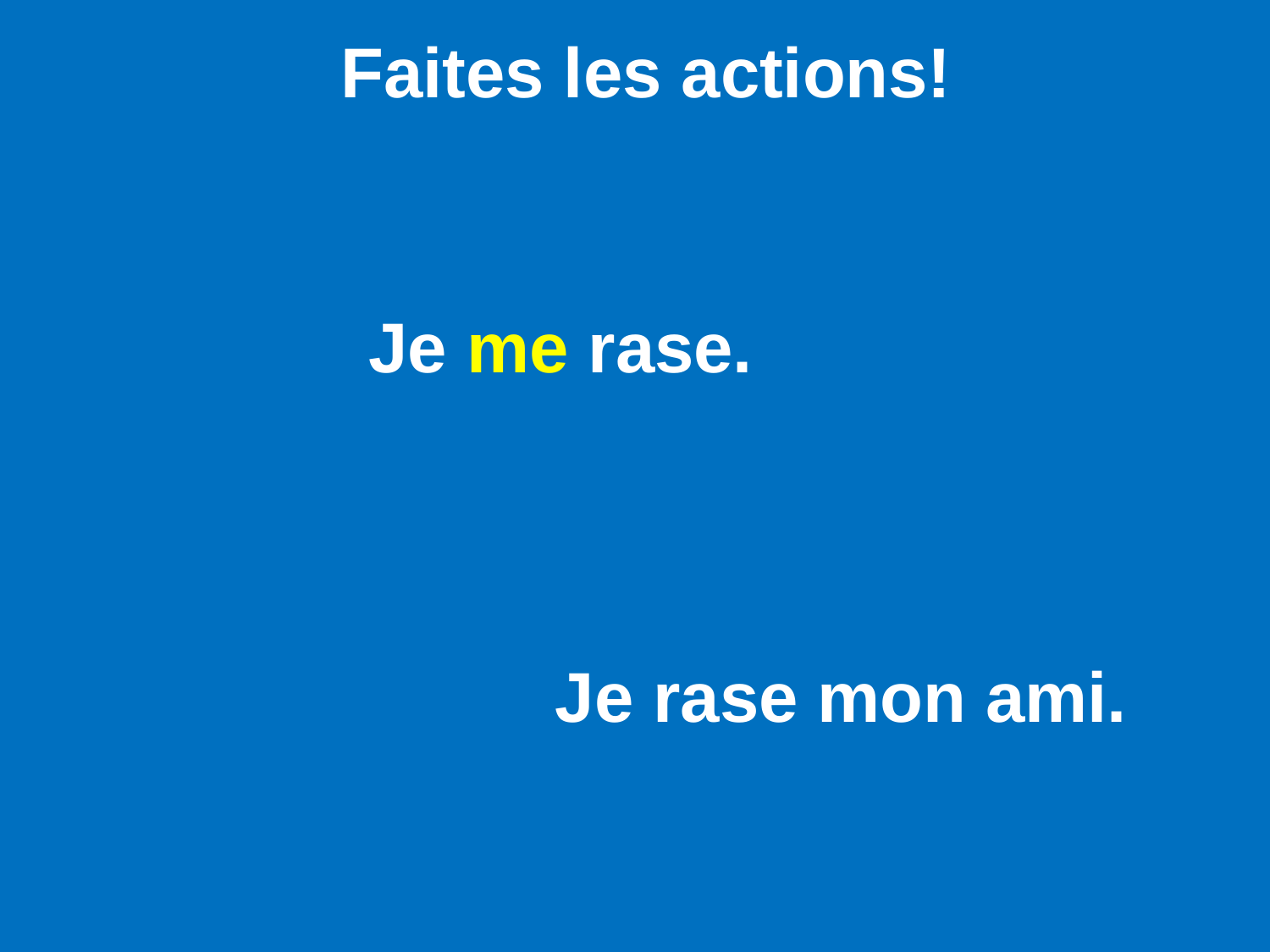

Faites les actions!
Je me rase.
Je rase mon ami.